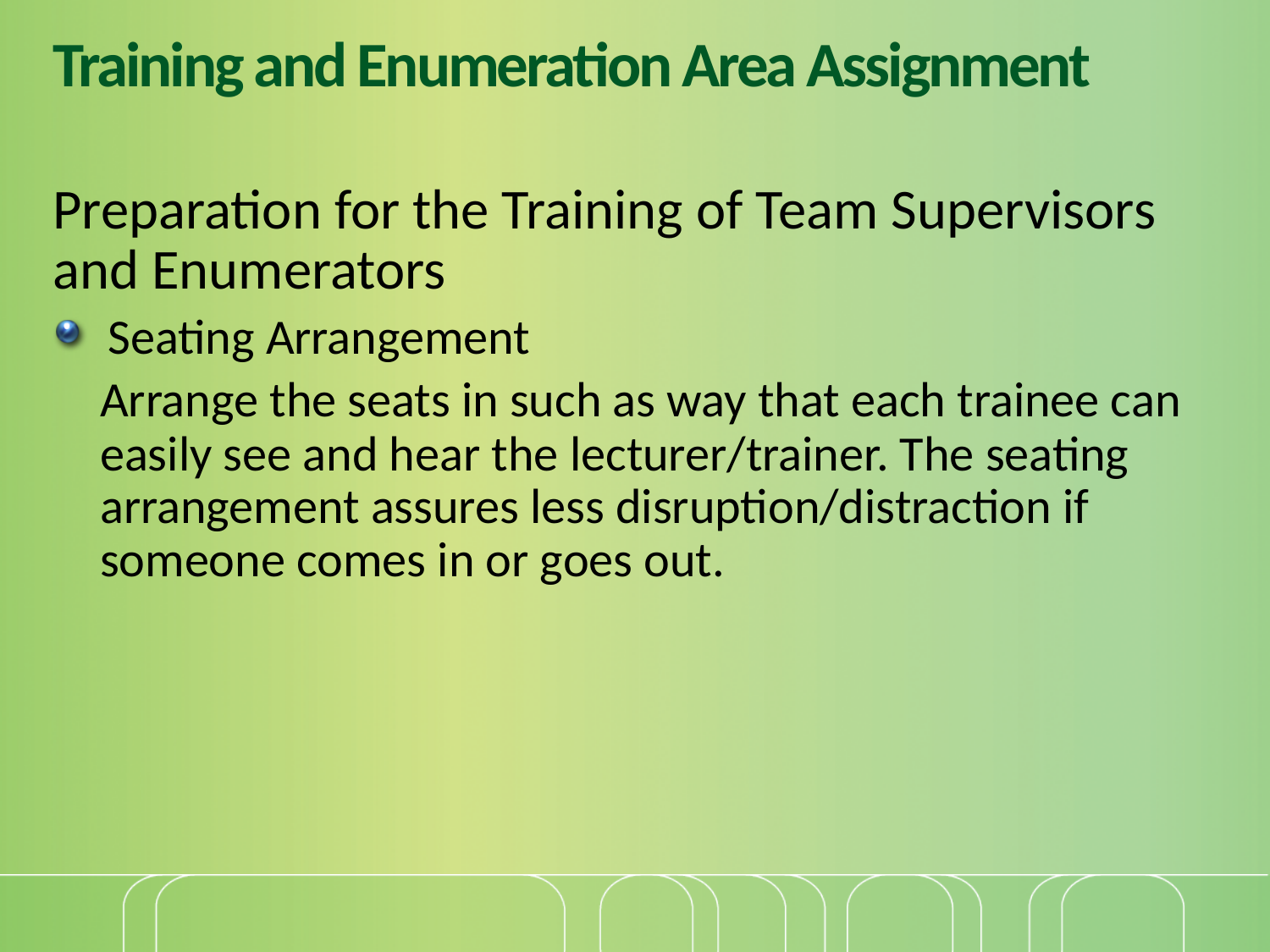

# Training and Enumeration Area Assignment
Preparation for the Training of Team Supervisors and Enumerators
Seating Arrangement
Arrange the seats in such as way that each trainee can easily see and hear the lecturer/trainer. The seating arrangement assures less disruption/distraction if someone comes in or goes out.